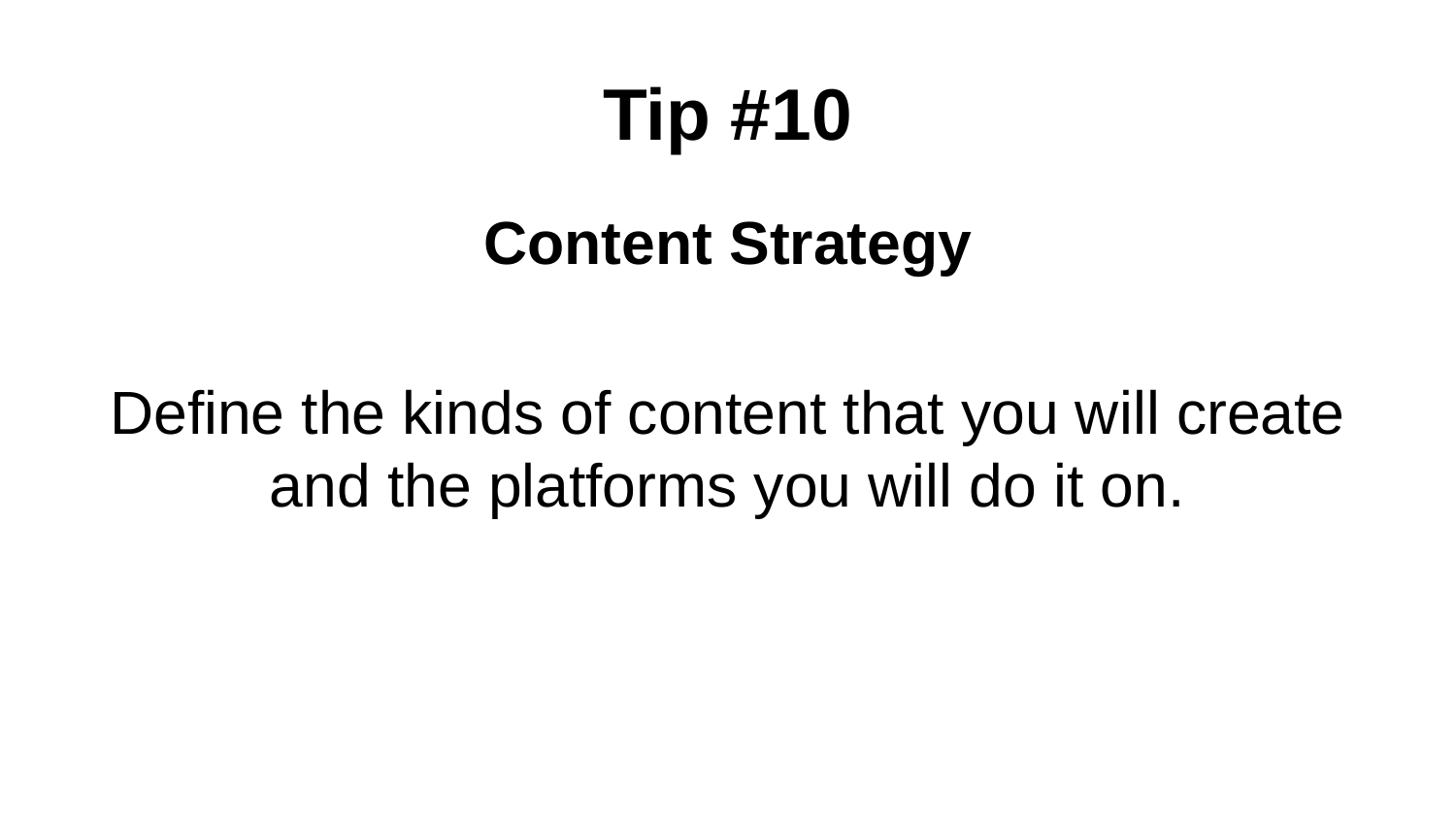

# Tip #10
Content Strategy

Define the kinds of content that you will create and the platforms you will do it on.